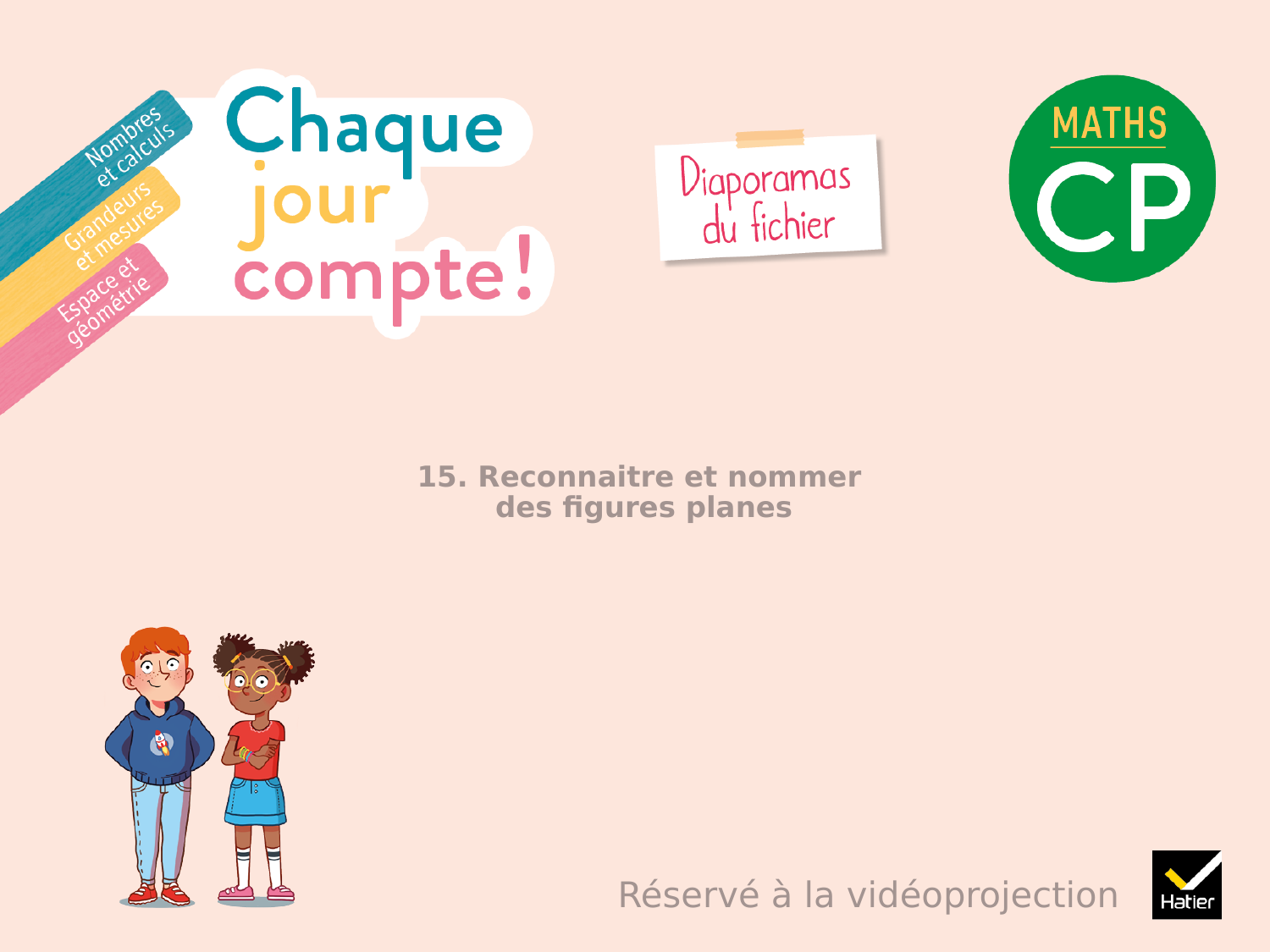

# 15. Reconnaitre et nommer des figures planes
Réservé à la vidéoprojection